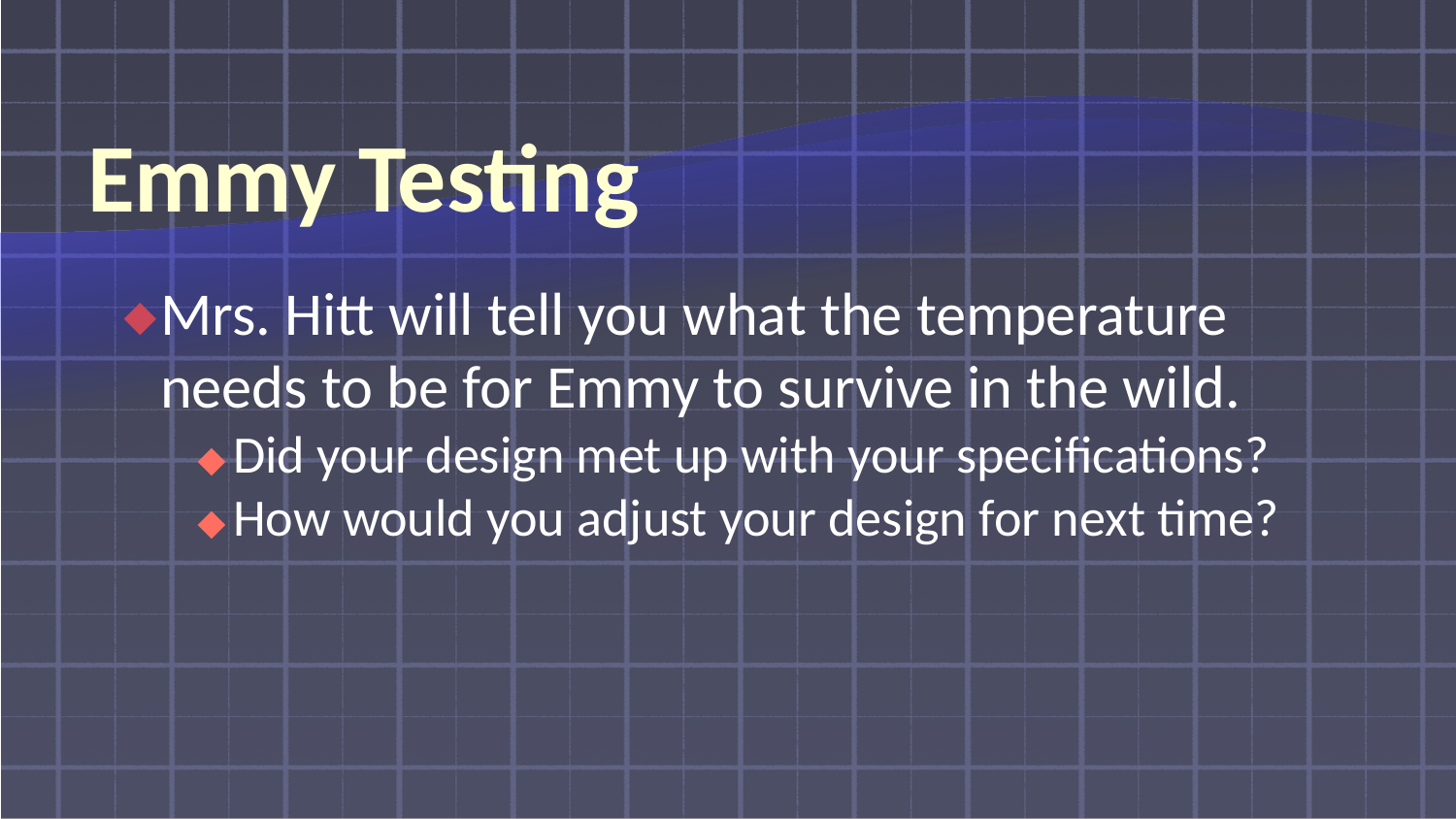

# Emmy Testing
Mrs. Hitt will tell you what the temperature needs to be for Emmy to survive in the wild.
Did your design met up with your specifications?
How would you adjust your design for next time?